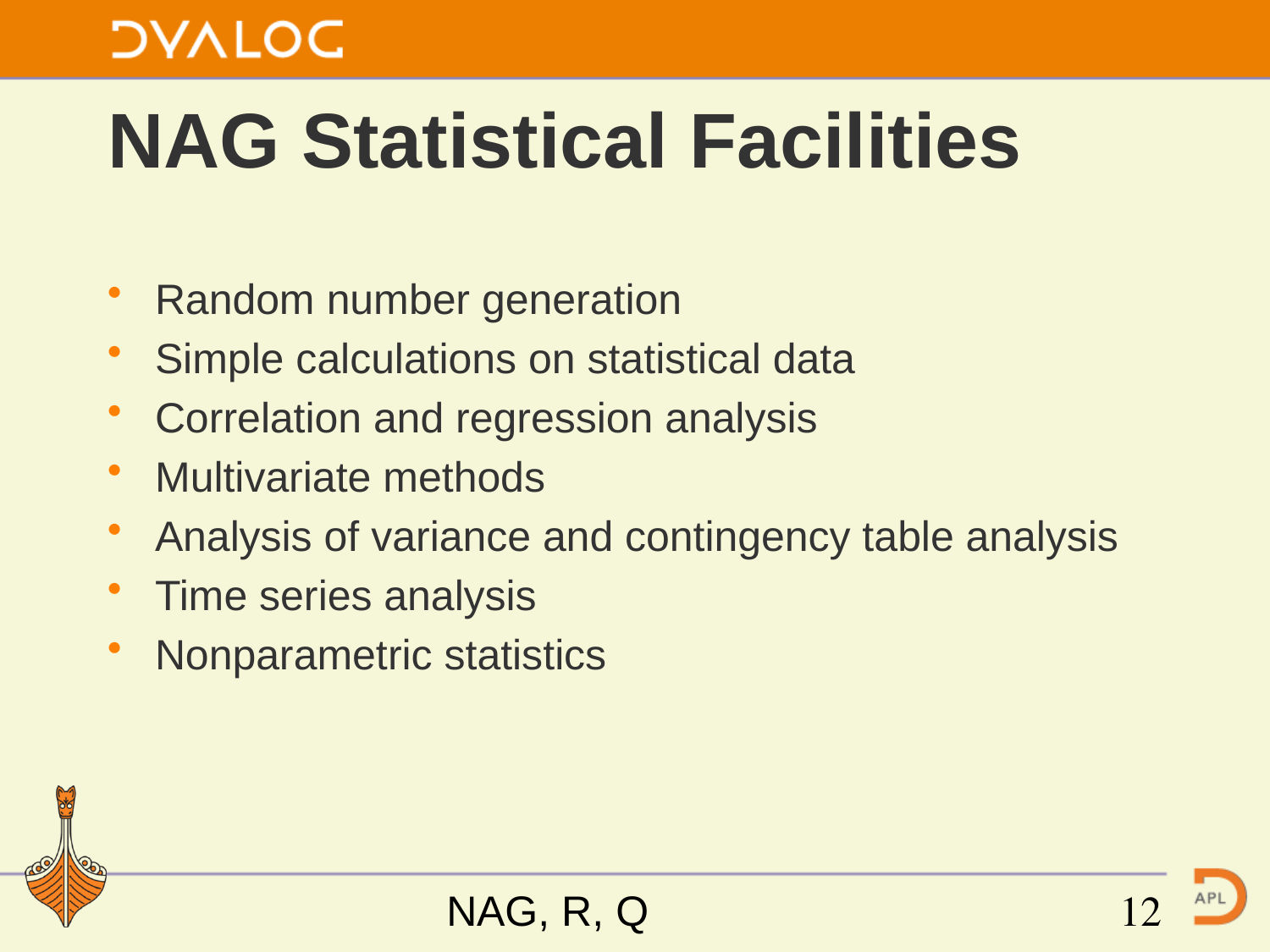

# NAG Statistical Facilities
Random number generation
Simple calculations on statistical data
Correlation and regression analysis
Multivariate methods
Analysis of variance and contingency table analysis
Time series analysis
Nonparametric statistics

NAG, R, Q
12